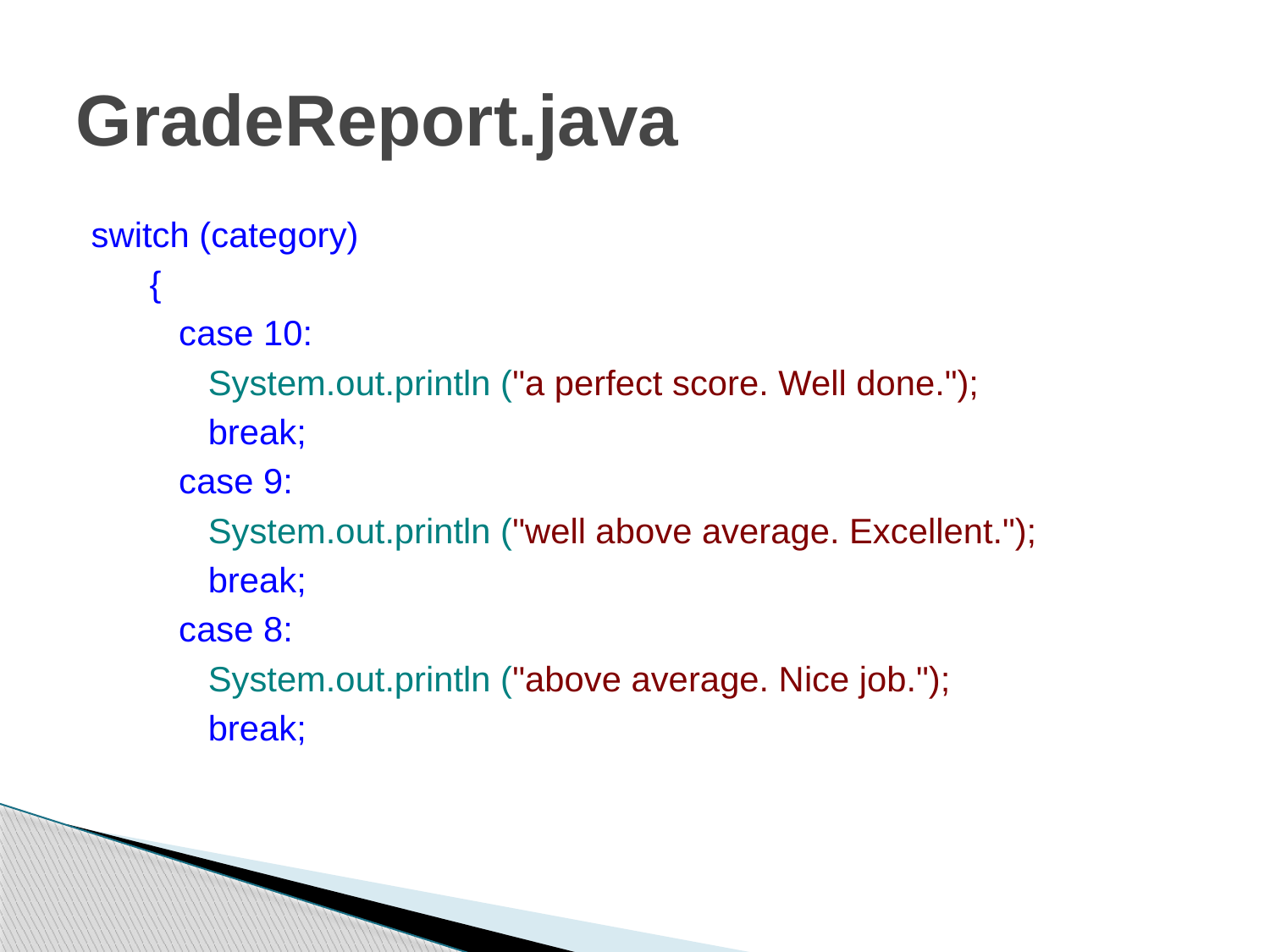

# GradeReport.java
switch (category)
      {
         case 10:
            System.out.println ("a perfect score. Well done.");
            break;
         case 9:
            System.out.println ("well above average. Excellent.");
            break;
         case 8:
            System.out.println ("above average. Nice job.");
            break;